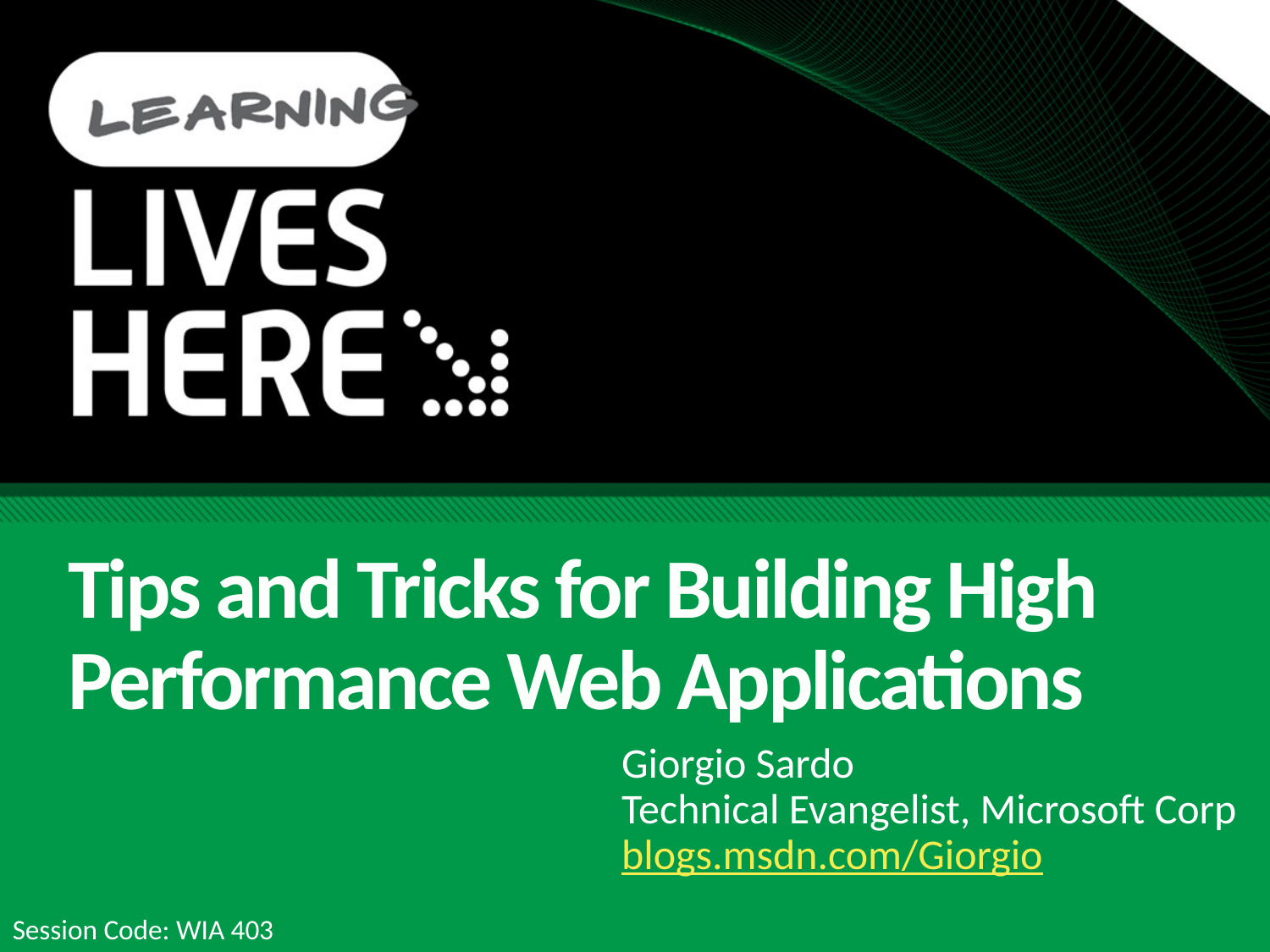

# Tips and Tricks for Building High Performance Web Applications
Giorgio Sardo
Technical Evangelist, Microsoft Corp
blogs.msdn.com/Giorgio
Session Code: WIA 403